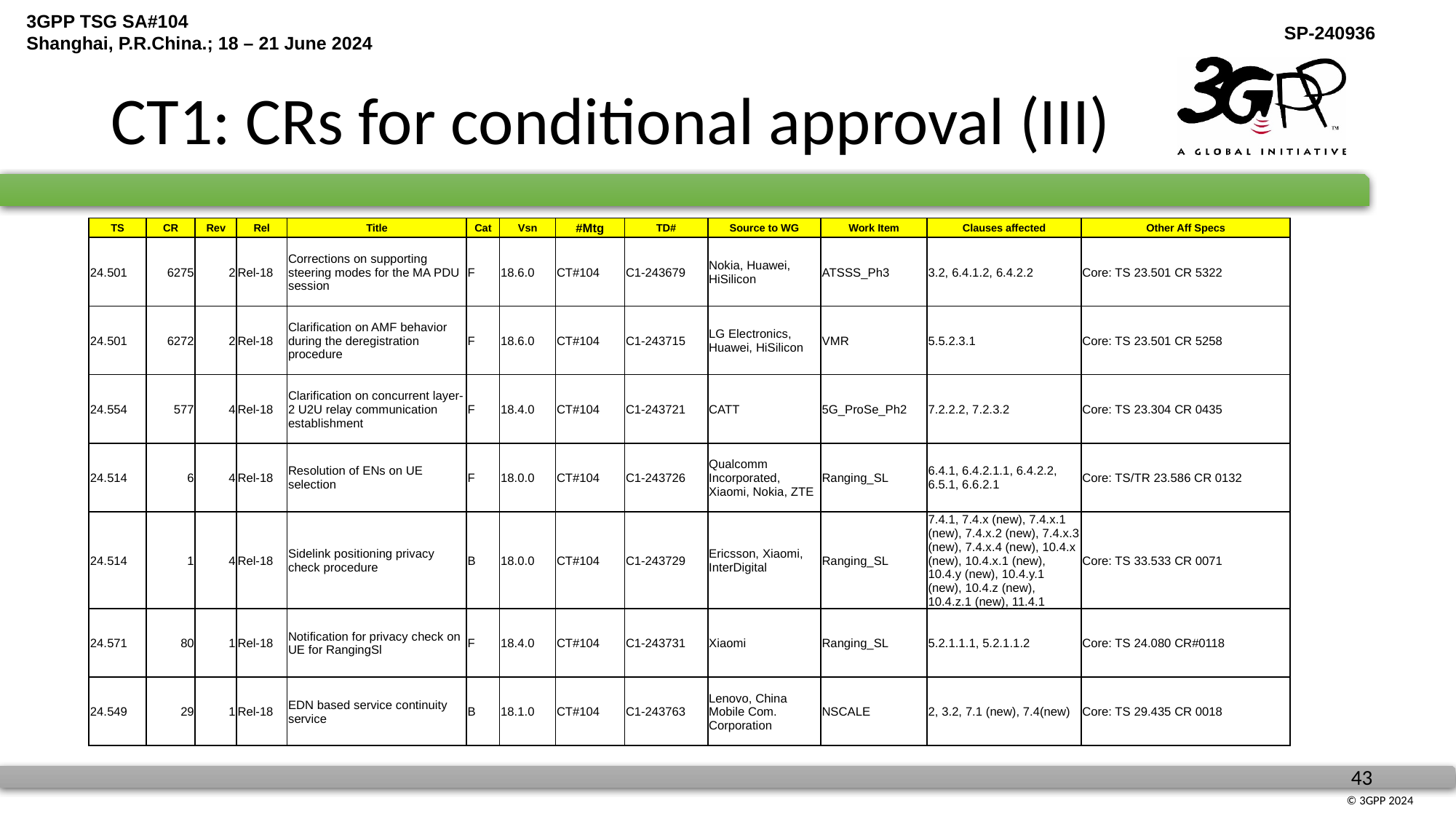

# CT1: CRs for conditional approval (III)
| TS | CR | Rev | Rel | Title | Cat | Vsn | #Mtg | TD# | Source to WG | Work Item | Clauses affected | Other Aff Specs |
| --- | --- | --- | --- | --- | --- | --- | --- | --- | --- | --- | --- | --- |
| 24.501 | 6275 | 2 | Rel-18 | Corrections on supporting steering modes for the MA PDU session | F | 18.6.0 | CT#104 | C1-243679 | Nokia, Huawei, HiSilicon | ATSSS\_Ph3 | 3.2, 6.4.1.2, 6.4.2.2 | Core: TS 23.501 CR 5322 |
| 24.501 | 6272 | 2 | Rel-18 | Clarification on AMF behavior during the deregistration procedure | F | 18.6.0 | CT#104 | C1-243715 | LG Electronics, Huawei, HiSilicon | VMR | 5.5.2.3.1 | Core: TS 23.501 CR 5258 |
| 24.554 | 577 | 4 | Rel-18 | Clarification on concurrent layer-2 U2U relay communication establishment | F | 18.4.0 | CT#104 | C1-243721 | CATT | 5G\_ProSe\_Ph2 | 7.2.2.2, 7.2.3.2 | Core: TS 23.304 CR 0435 |
| 24.514 | 6 | 4 | Rel-18 | Resolution of ENs on UE selection | F | 18.0.0 | CT#104 | C1-243726 | Qualcomm Incorporated, Xiaomi, Nokia, ZTE | Ranging\_SL | 6.4.1, 6.4.2.1.1, 6.4.2.2, 6.5.1, 6.6.2.1 | Core: TS/TR 23.586 CR 0132 |
| 24.514 | 1 | 4 | Rel-18 | Sidelink positioning privacy check procedure | B | 18.0.0 | CT#104 | C1-243729 | Ericsson, Xiaomi, InterDigital | Ranging\_SL | 7.4.1, 7.4.x (new), 7.4.x.1 (new), 7.4.x.2 (new), 7.4.x.3 (new), 7.4.x.4 (new), 10.4.x (new), 10.4.x.1 (new), 10.4.y (new), 10.4.y.1 (new), 10.4.z (new), 10.4.z.1 (new), 11.4.1 | Core: TS 33.533 CR 0071 |
| 24.571 | 80 | 1 | Rel-18 | Notification for privacy check on UE for RangingSl | F | 18.4.0 | CT#104 | C1-243731 | Xiaomi | Ranging\_SL | 5.2.1.1.1, 5.2.1.1.2 | Core: TS 24.080 CR#0118 |
| 24.549 | 29 | 1 | Rel-18 | EDN based service continuity service | B | 18.1.0 | CT#104 | C1-243763 | Lenovo, China Mobile Com. Corporation | NSCALE | 2, 3.2, 7.1 (new), 7.4(new) | Core: TS 29.435 CR 0018 |